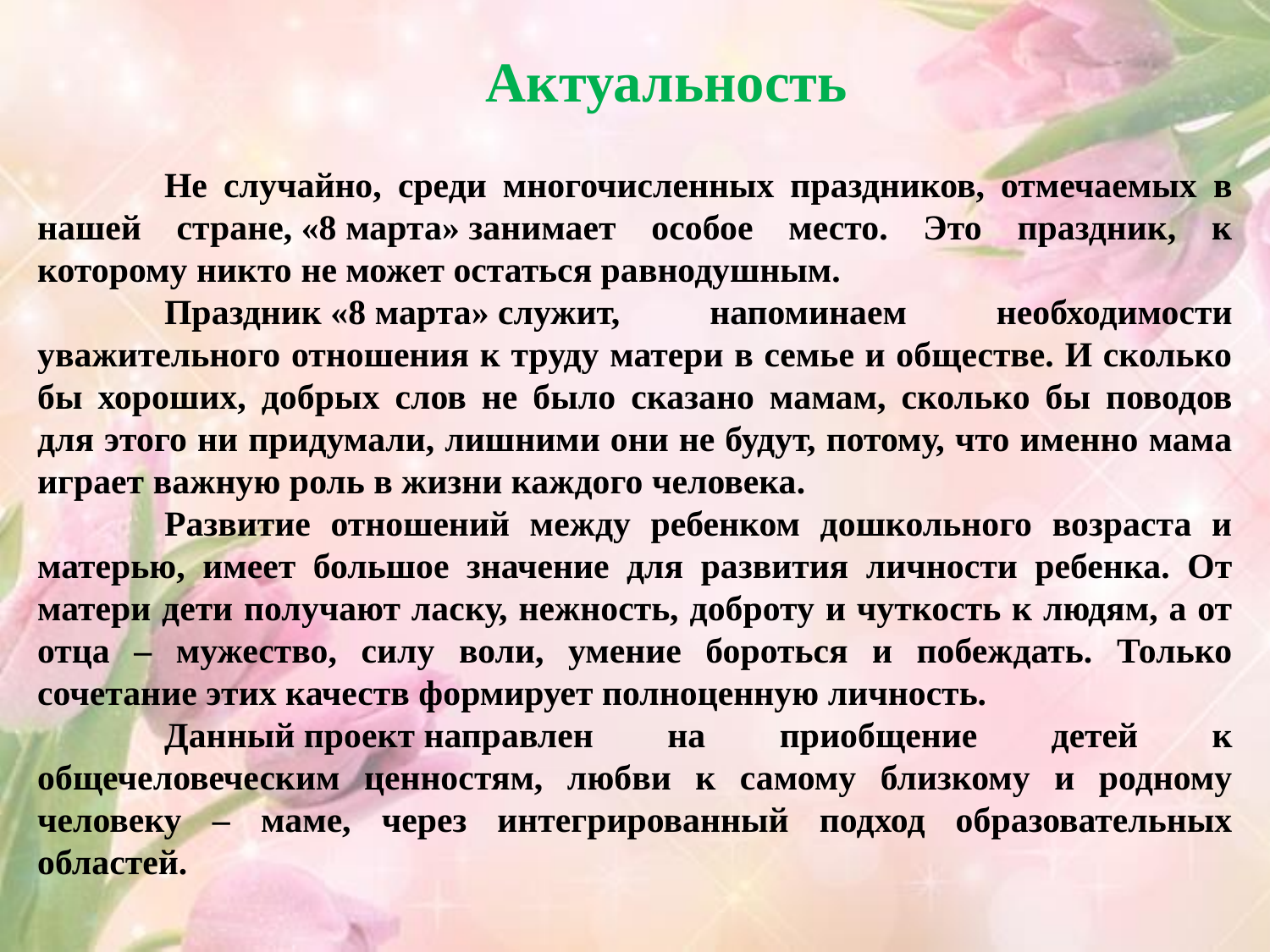

Актуальность
	Не случайно, среди многочисленных праздников, отмечаемых в нашей стране, «8 марта» занимает особое место. Это праздник, к которому никто не может остаться равнодушным.
	Праздник «8 марта» служит, напоминаем необходимости уважительного отношения к труду матери в семье и обществе. И сколько бы хороших, добрых слов не было сказано мамам, сколько бы поводов для этого ни придумали, лишними они не будут, потому, что именно мама играет важную роль в жизни каждого человека.
	Развитие отношений между ребенком дошкольного возраста и матерью, имеет большое значение для развития личности ребенка. От матери дети получают ласку, нежность, доброту и чуткость к людям, а от отца – мужество, силу воли, умение бороться и побеждать. Только сочетание этих качеств формирует полноценную личность.
	Данный проект направлен на приобщение детей к общечеловеческим ценностям, любви к самому близкому и родному человеку – маме, через интегрированный подход образовательных областей.